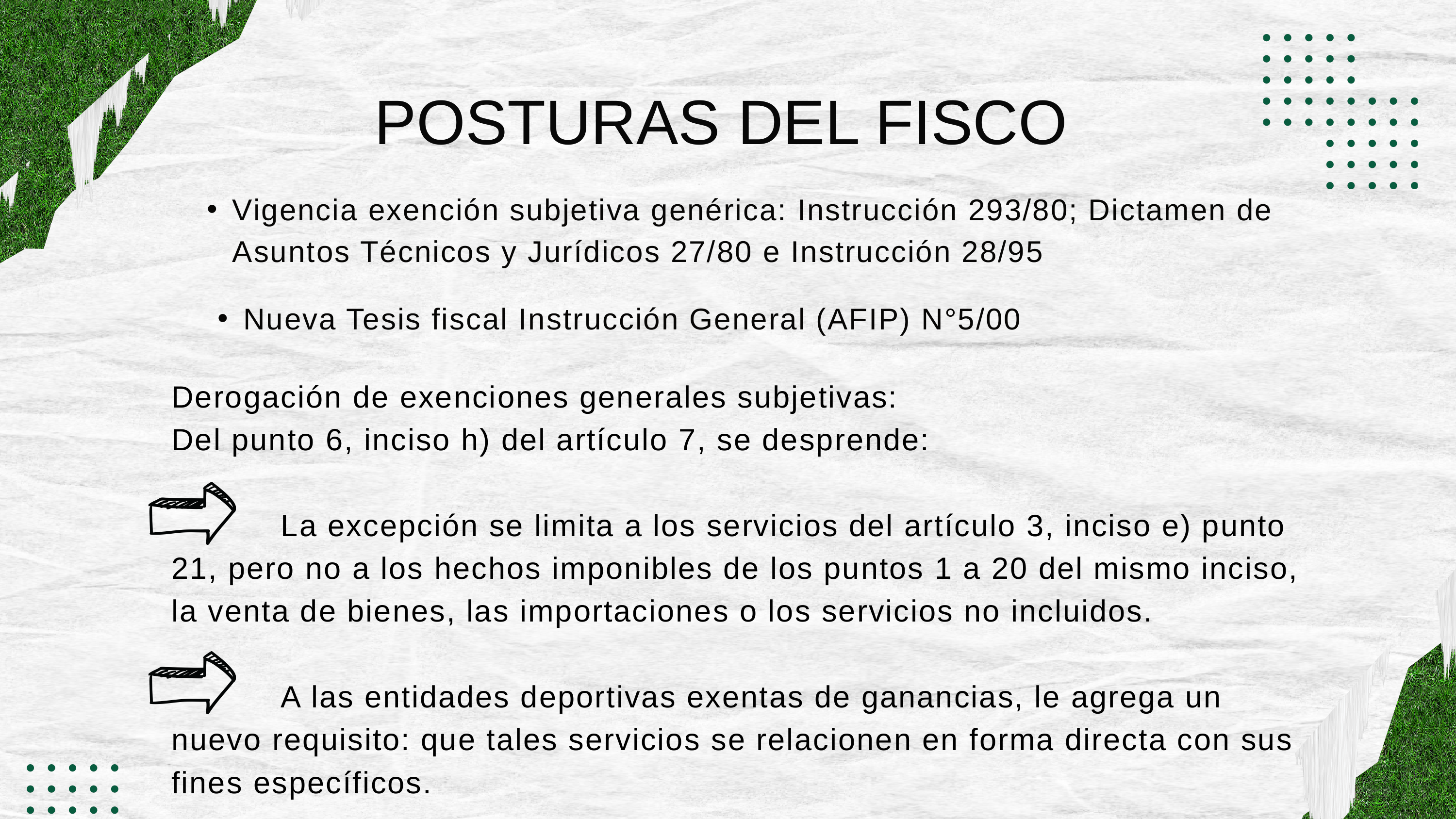

POSTURAS DEL FISCO
Vigencia exención subjetiva genérica: Instrucción 293/80; Dictamen de Asuntos Técnicos y Jurídicos 27/80 e Instrucción 28/95

Nueva Tesis fiscal Instrucción General (AFIP) N°5/00

Derogación de exenciones generales subjetivas:
Del punto 6, inciso h) del artículo 7, se desprende:

           La excepción se limita a los servicios del artículo 3, inciso e) punto 21, pero no a los hechos imponibles de los puntos 1 a 20 del mismo inciso, la venta de bienes, las importaciones o los servicios no incluidos.

           A las entidades deportivas exentas de ganancias, le agrega un nuevo requisito: que tales servicios se relacionen en forma directa con sus fines específicos.